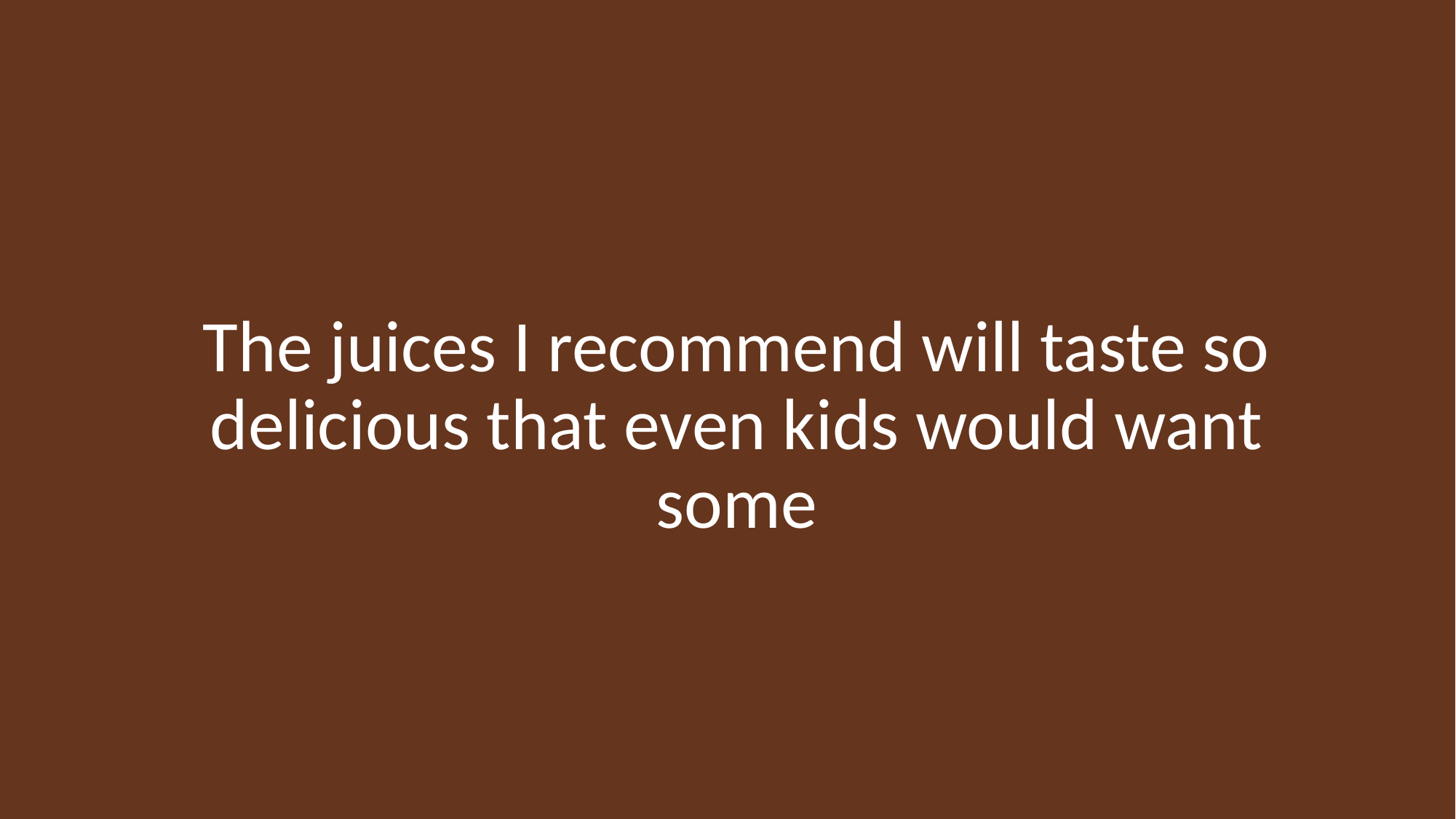

# The juices I recommend will taste so delicious that even kids would want some